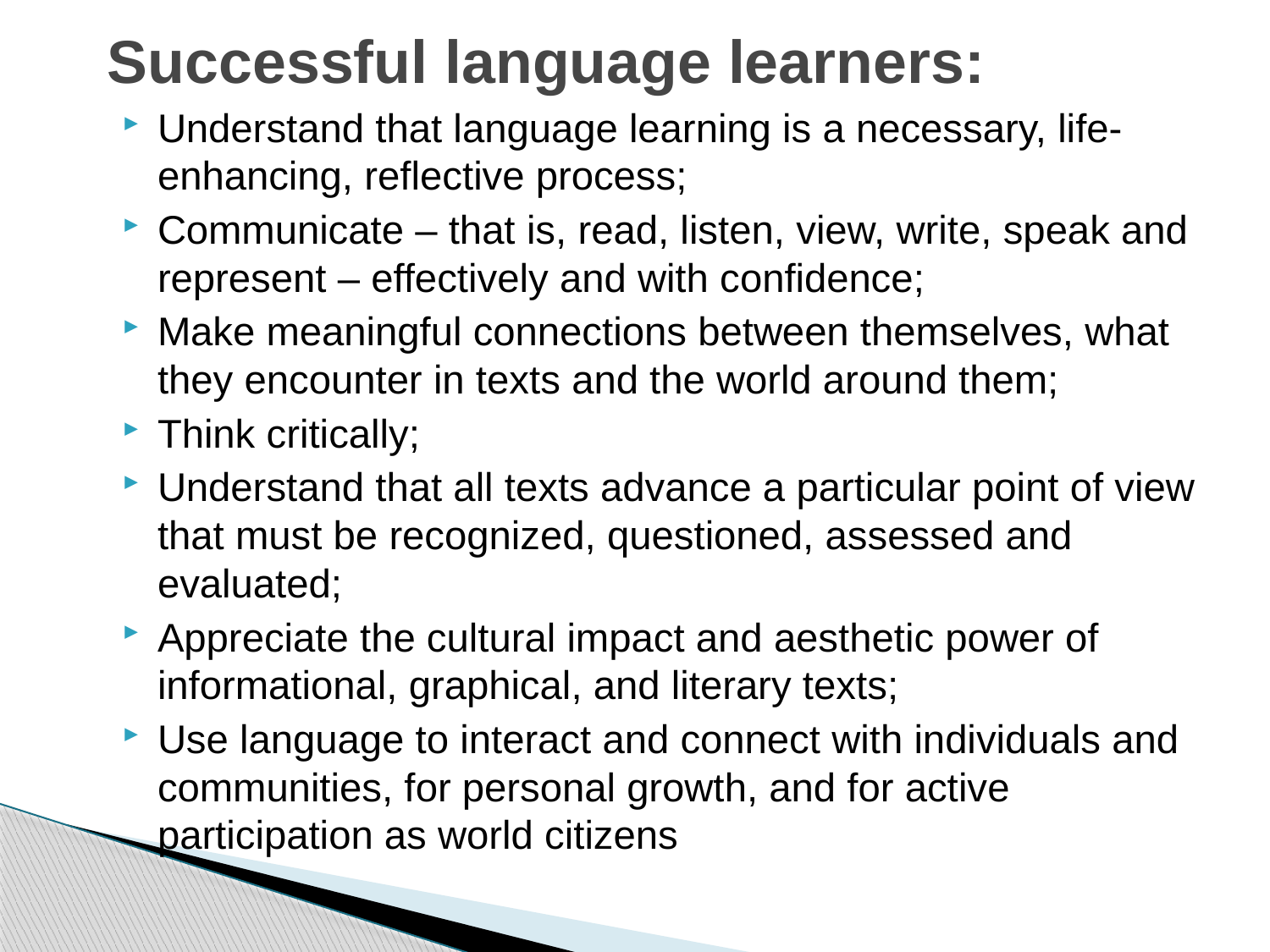

# Successful language learners:
Understand that language learning is a necessary, life-enhancing, reflective process;
Communicate – that is, read, listen, view, write, speak and represent – effectively and with confidence;
Make meaningful connections between themselves, what they encounter in texts and the world around them;
Think critically;
Understand that all texts advance a particular point of view that must be recognized, questioned, assessed and evaluated;
Appreciate the cultural impact and aesthetic power of informational, graphical, and literary texts;
Use language to interact and connect with individuals and communities, for personal growth, and for active participation as world citizens